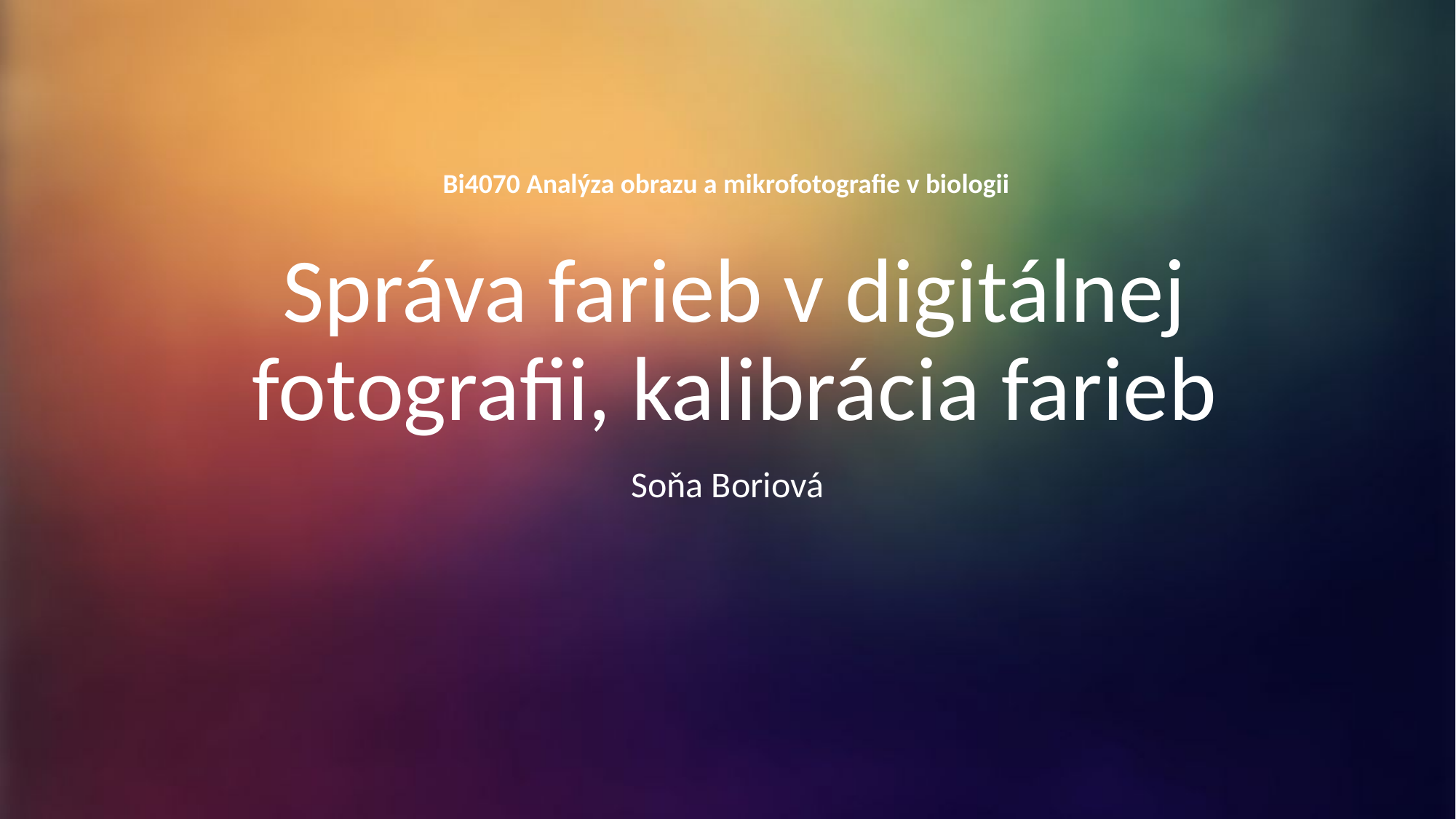

# Správa farieb v digitálnej fotografii, kalibrácia farieb
Bi4070 Analýza obrazu a mikrofotografie v biologii

Soňa Boriová